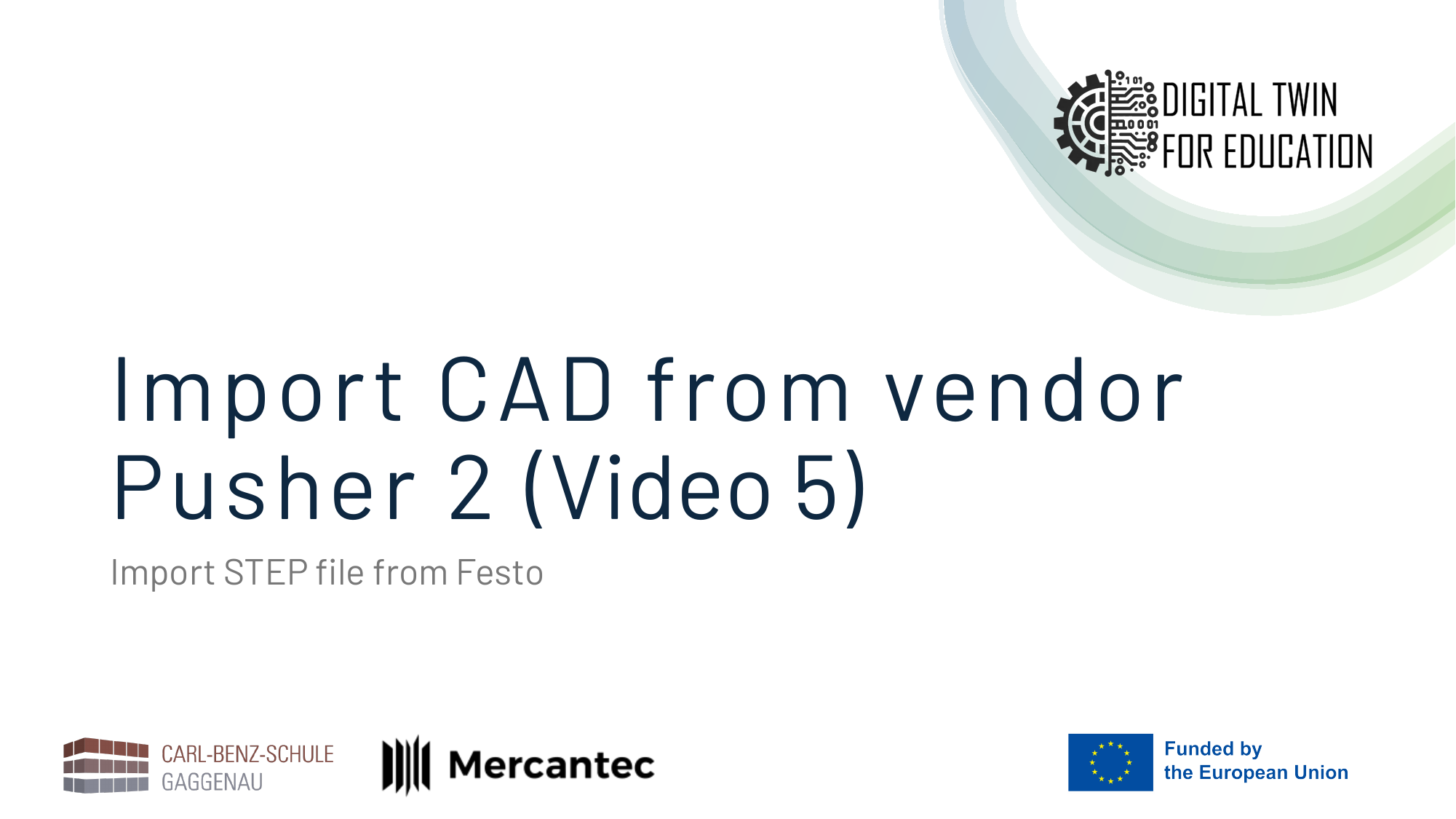

# Import CAD from vendor Pusher 2 (Video 5)
Import STEP file from Festo